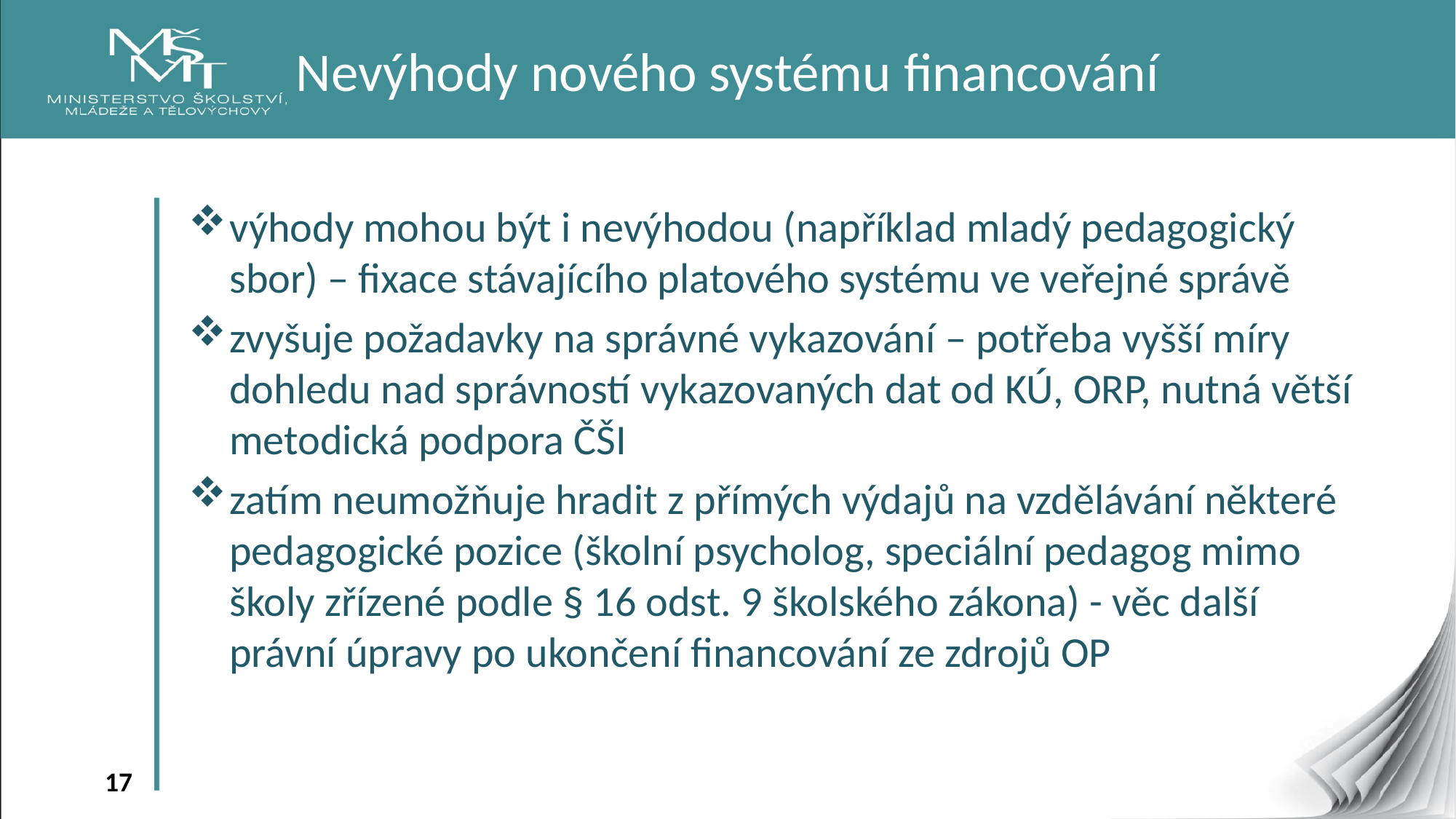

# Nevýhody nového systému financování
výhody mohou být i nevýhodou (například mladý pedagogický sbor) – fixace stávajícího platového systému ve veřejné správě
zvyšuje požadavky na správné vykazování – potřeba vyšší míry dohledu nad správností vykazovaných dat od KÚ, ORP, nutná větší metodická podpora ČŠI
zatím neumožňuje hradit z přímých výdajů na vzdělávání některé pedagogické pozice (školní psycholog, speciální pedagog mimo školy zřízené podle § 16 odst. 9 školského zákona) - věc další právní úpravy po ukončení financování ze zdrojů OP